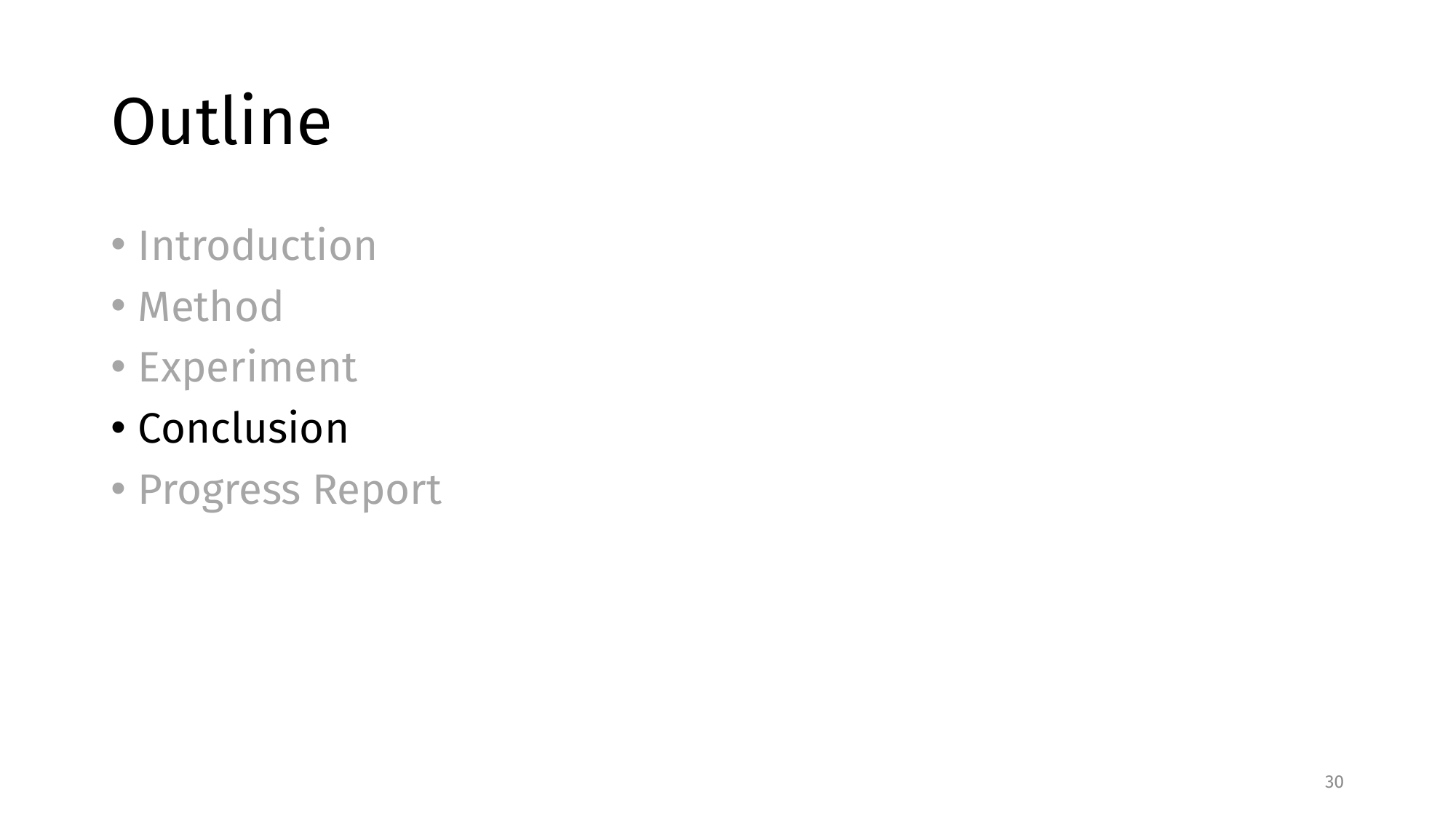

# Outline
Introduction
Method
Experiment
Conclusion
Progress Report
30